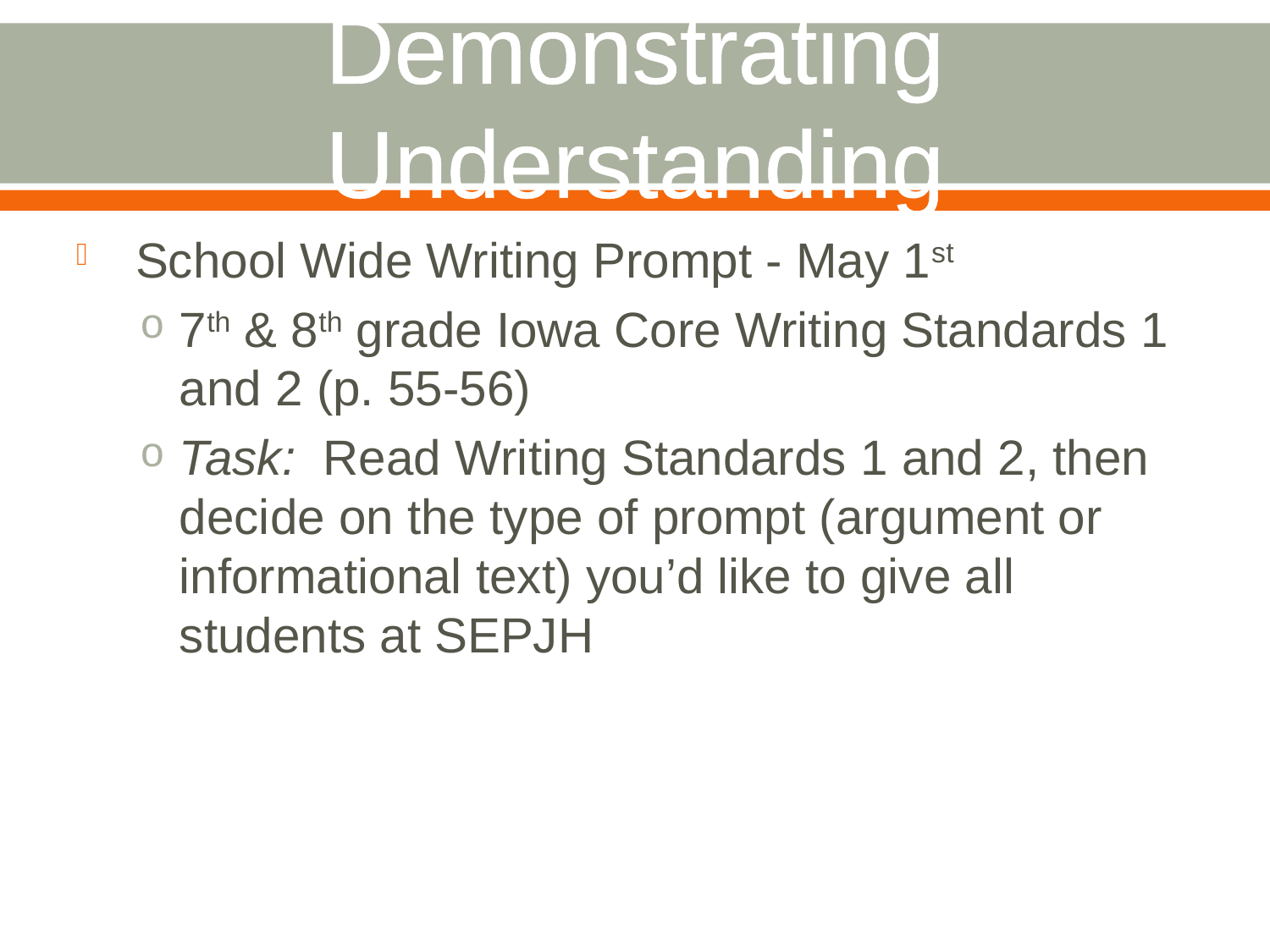

# Demonstrating Understanding
 School Wide Writing Prompt - May 1st
7th & 8th grade Iowa Core Writing Standards 1 and 2 (p. 55-56)
Task:  Read Writing Standards 1 and 2, then decide on the type of prompt (argument or informational text) you’d like to give all students at SEPJH